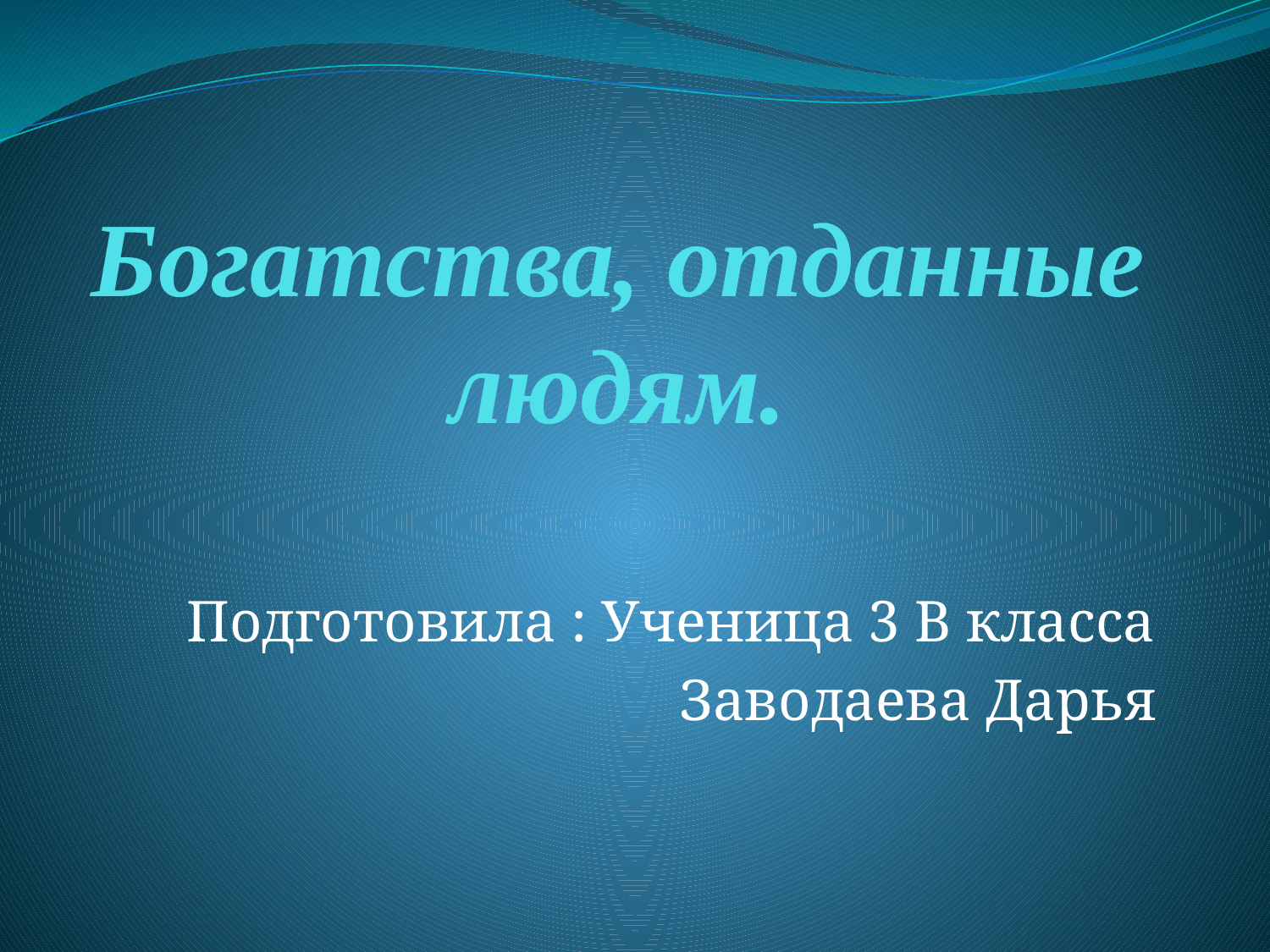

# Богатства, отданные людям.

Подготовила : Ученица 3 В класса
Заводаева Дарья